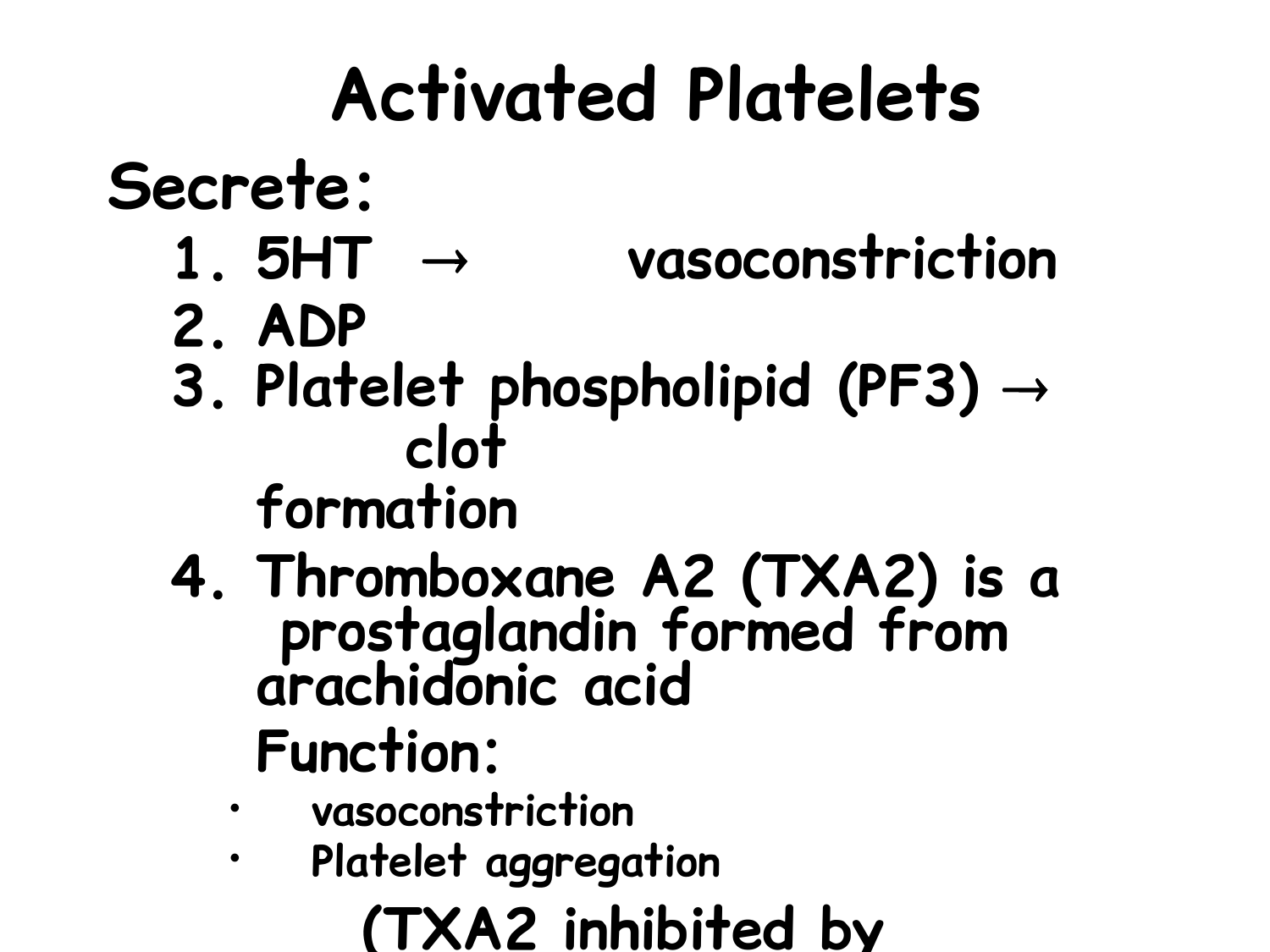

# Activated Platelets
Secrete:
5HT  →	vasoconstriction
ADP
Platelet phospholipid (PF3) →	clot
formation
Thromboxane A2 (TXA2) is a  prostaglandin formed from  arachidonic acid
Function:
vasoconstriction
Platelet aggregation
(TXA2 inhibited by aspirin)